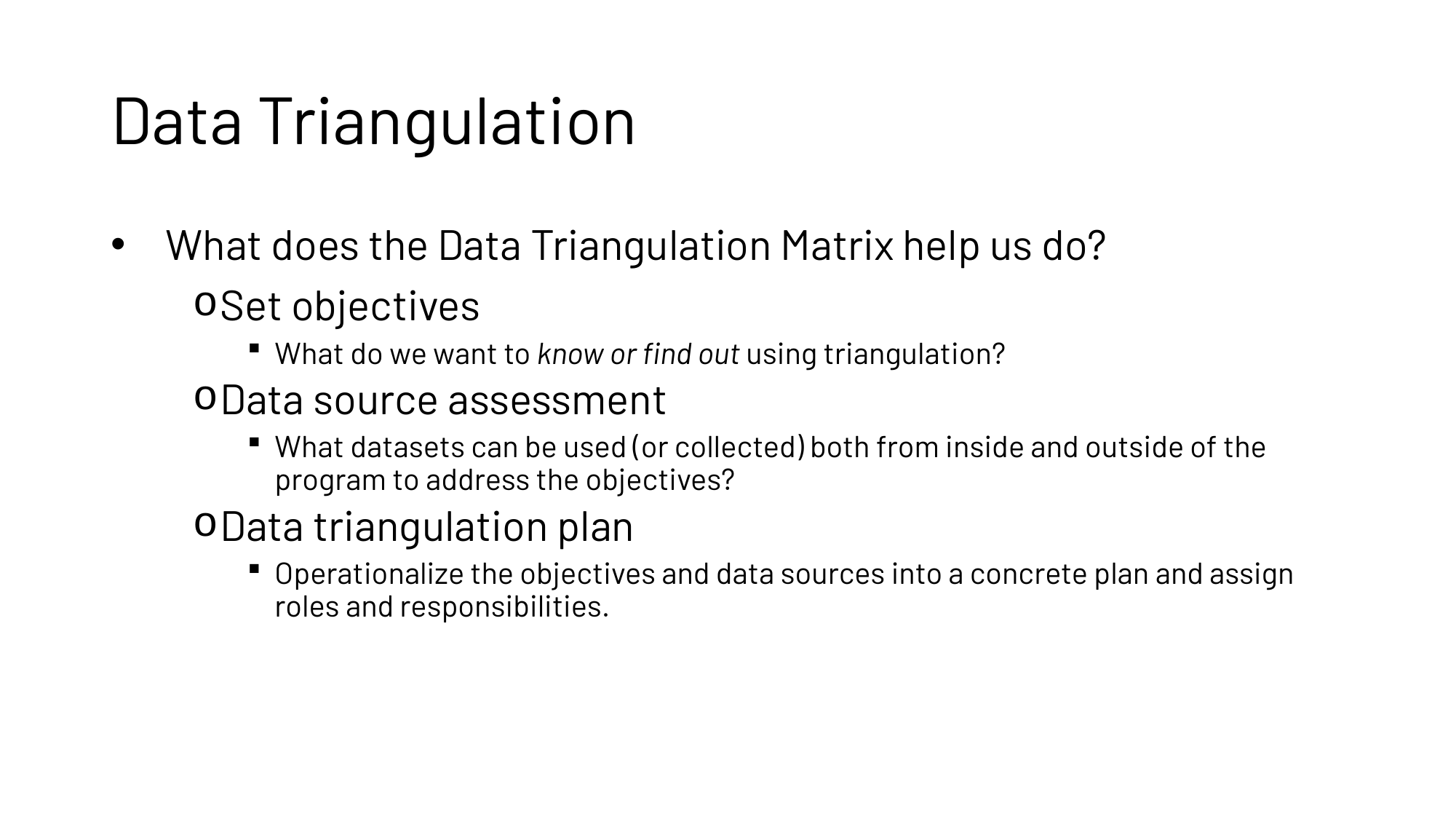

# Data Triangulation
What does the Data Triangulation Matrix help us do?
Set objectives
What do we want to know or find out using triangulation?
Data source assessment
What datasets can be used (or collected) both from inside and outside of the program to address the objectives?
Data triangulation plan
Operationalize the objectives and data sources into a concrete plan and assign roles and responsibilities.